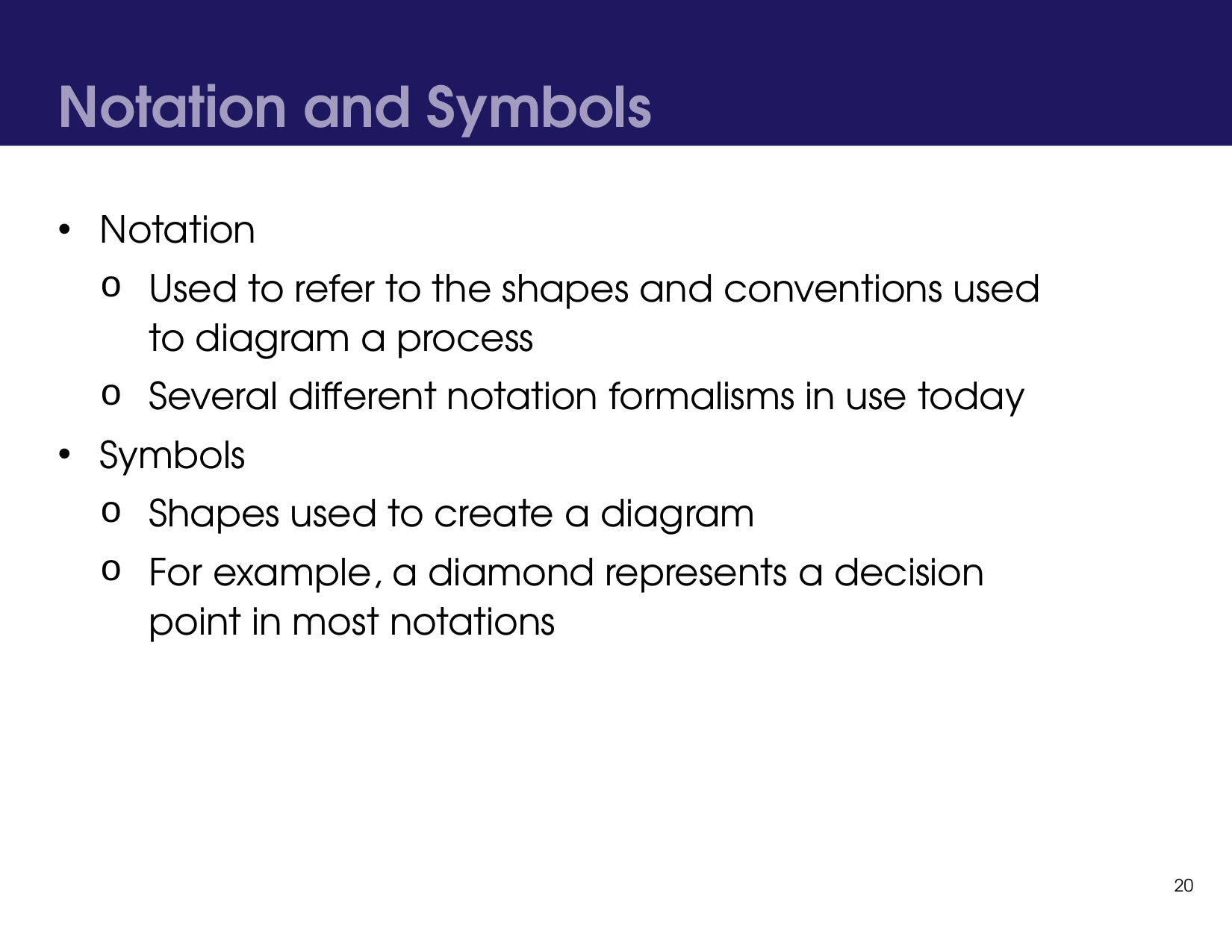

# Notation and Symbols
Notation
Used to refer to the shapes and conventions used to diagram a process
Several different notation formalisms in use today
Symbols
Shapes used to create a diagram
For example, a diamond represents a decision point in most notations

20